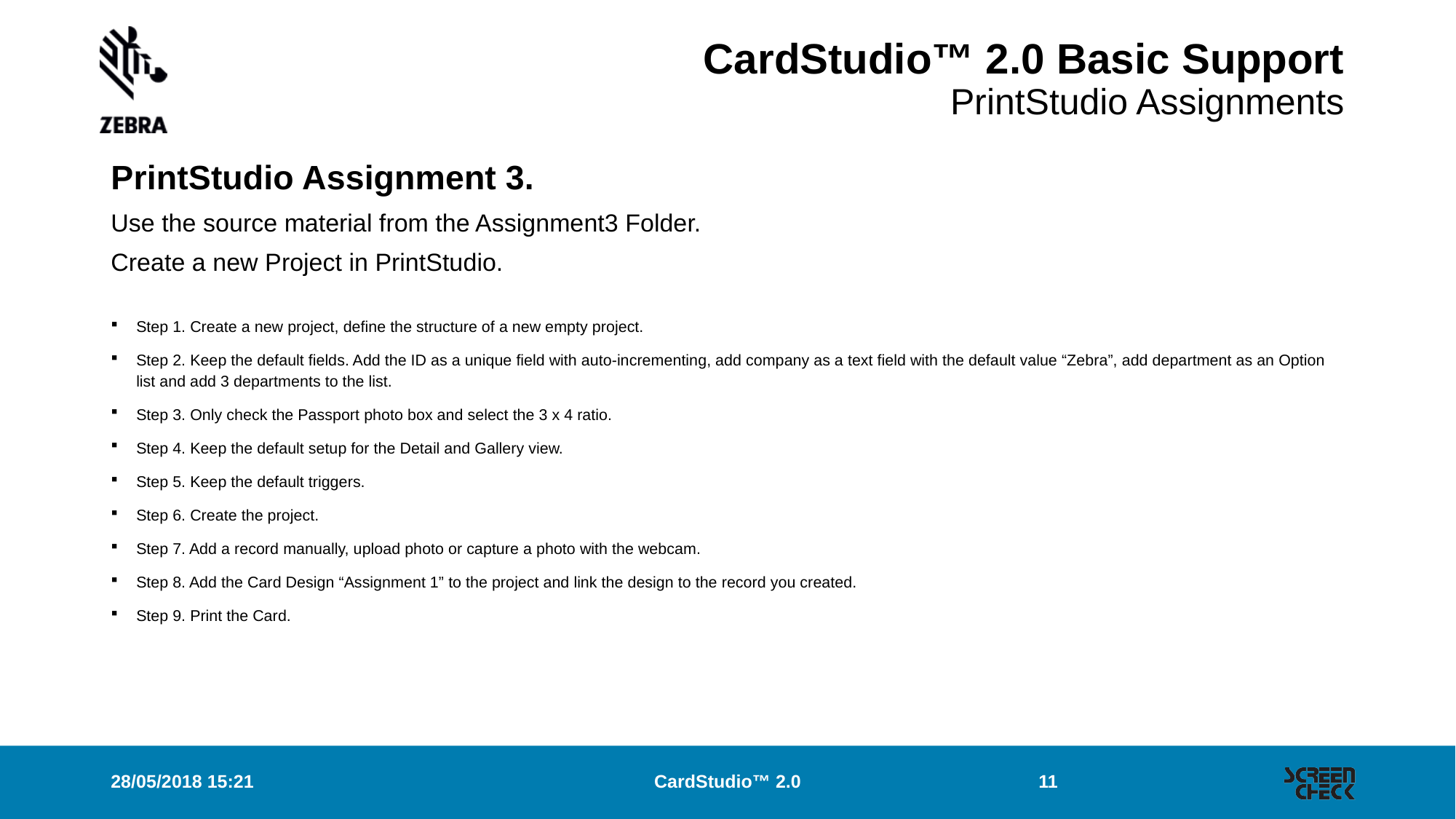

# CardStudio™ 2.0 Basic Support PrintStudio Assignments
PrintStudio Assignment 3.
Use the source material from the Assignment3 Folder.
Create a new Project in PrintStudio.
Step 1. Create a new project, define the structure of a new empty project.
Step 2. Keep the default fields. Add the ID as a unique field with auto-incrementing, add company as a text field with the default value “Zebra”, add department as an Option list and add 3 departments to the list.
Step 3. Only check the Passport photo box and select the 3 x 4 ratio.
Step 4. Keep the default setup for the Detail and Gallery view.
Step 5. Keep the default triggers.
Step 6. Create the project.
Step 7. Add a record manually, upload photo or capture a photo with the webcam.
Step 8. Add the Card Design “Assignment 1” to the project and link the design to the record you created.
Step 9. Print the Card.

28/05/2018 15:21
CardStudio™ 2.0
11